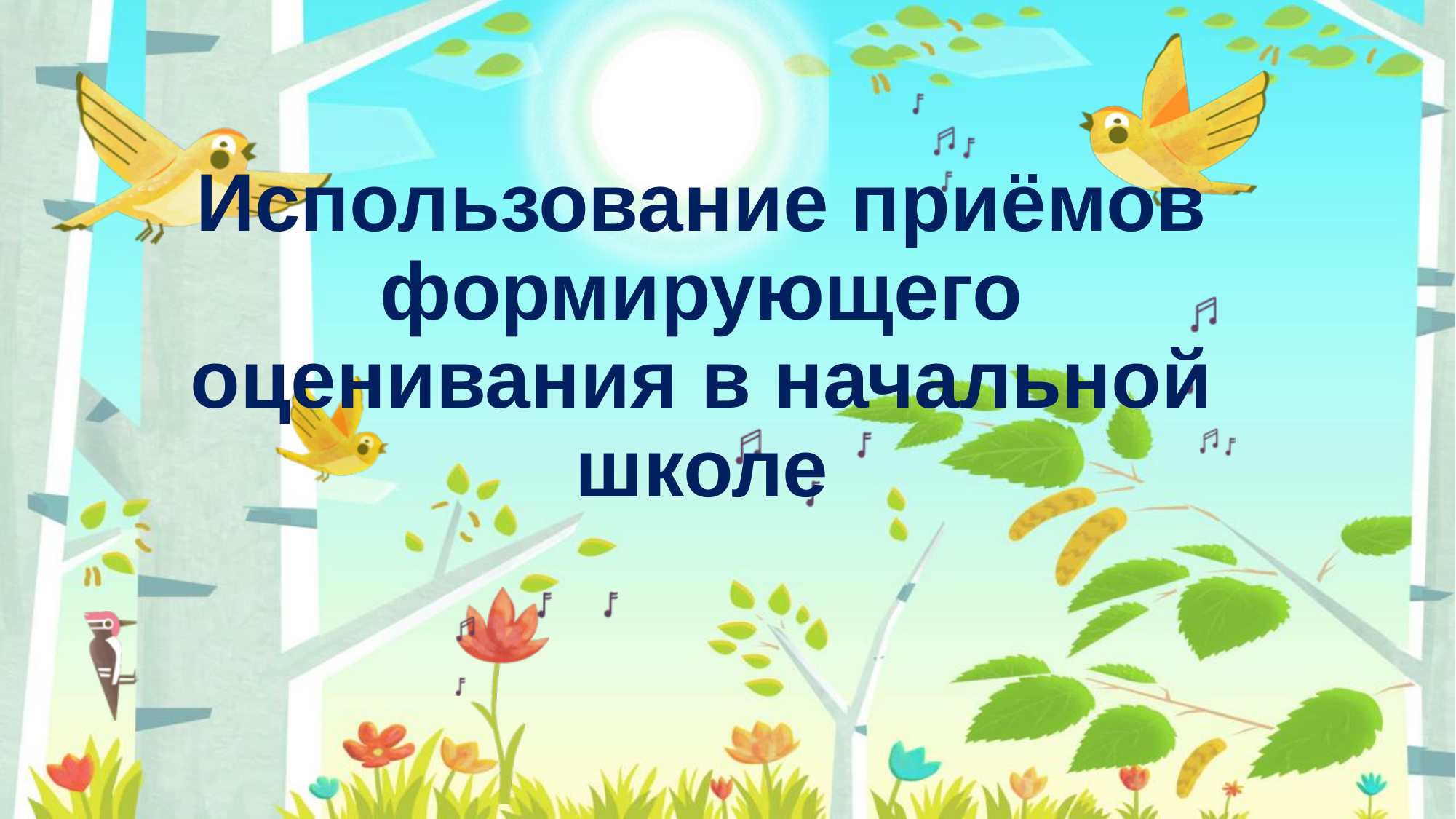

# Использование приёмов формирующего оценивания в начальной школе